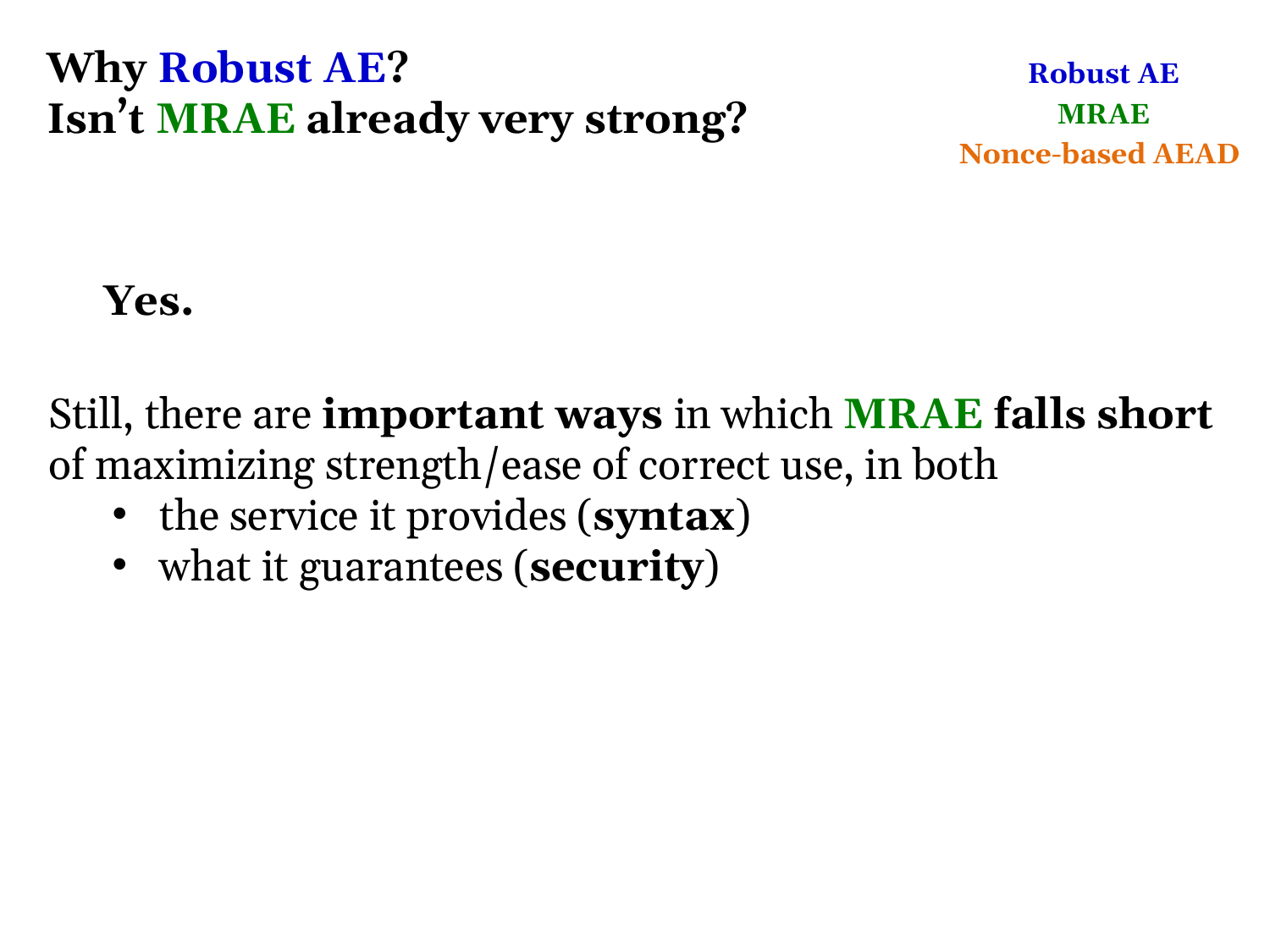

Why Robust AE?
Isn’t MRAE already very strong?
Robust AE
MRAE
Nonce-based AEAD
Yes.
Still, there are important ways in which MRAE falls short of maximizing strength/ease of correct use, in both
the service it provides (syntax)
what it guarantees (security)